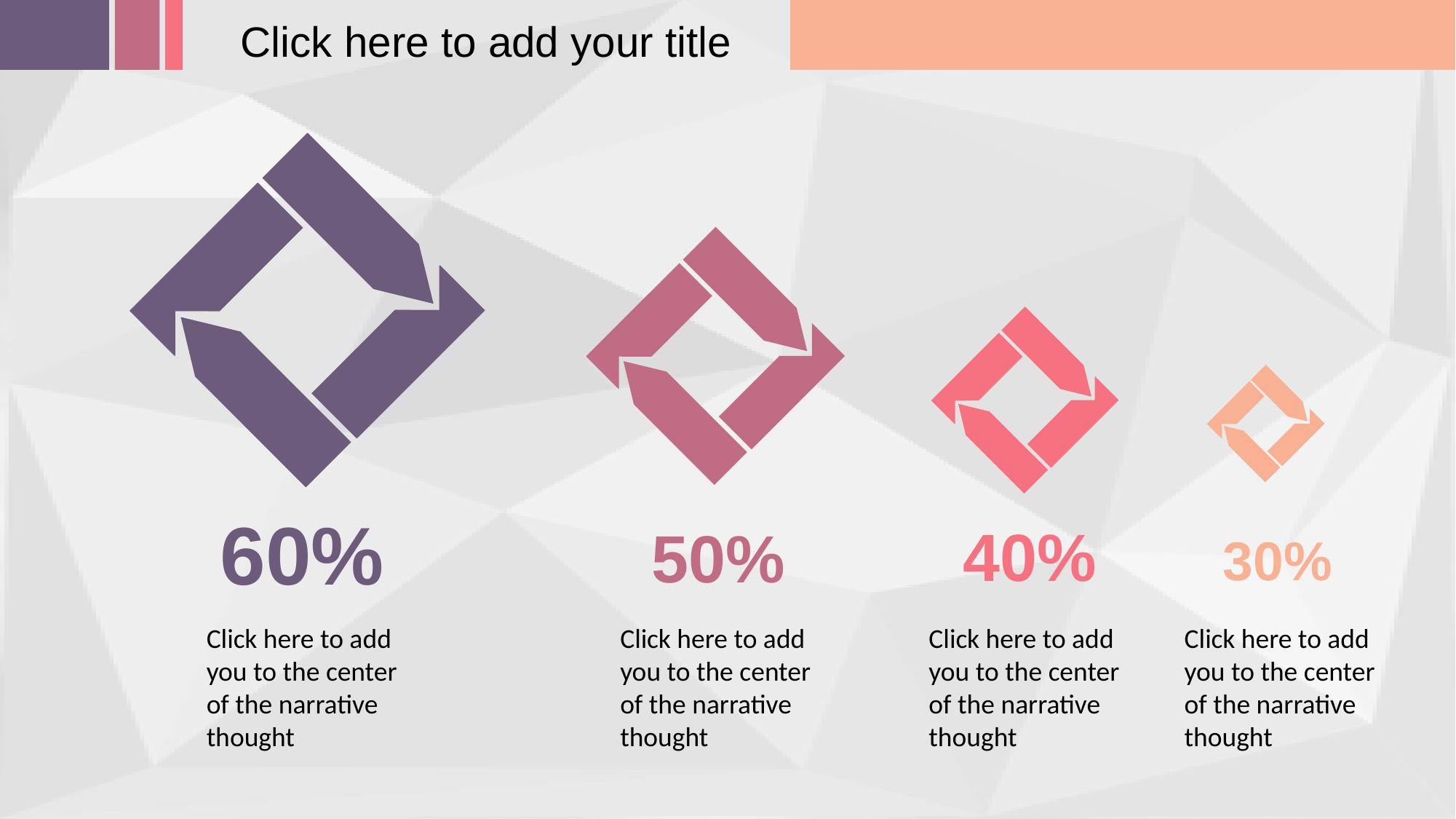

Click here to add your title

60%
Click here to add
you to the center
of the narrative
thought

50%
Click here to add
you to the center
of the narrative
thought

40%
Click here to add
you to the center
of the narrative
thought

30%
Click here to add
you to the center
of the narrative
thought